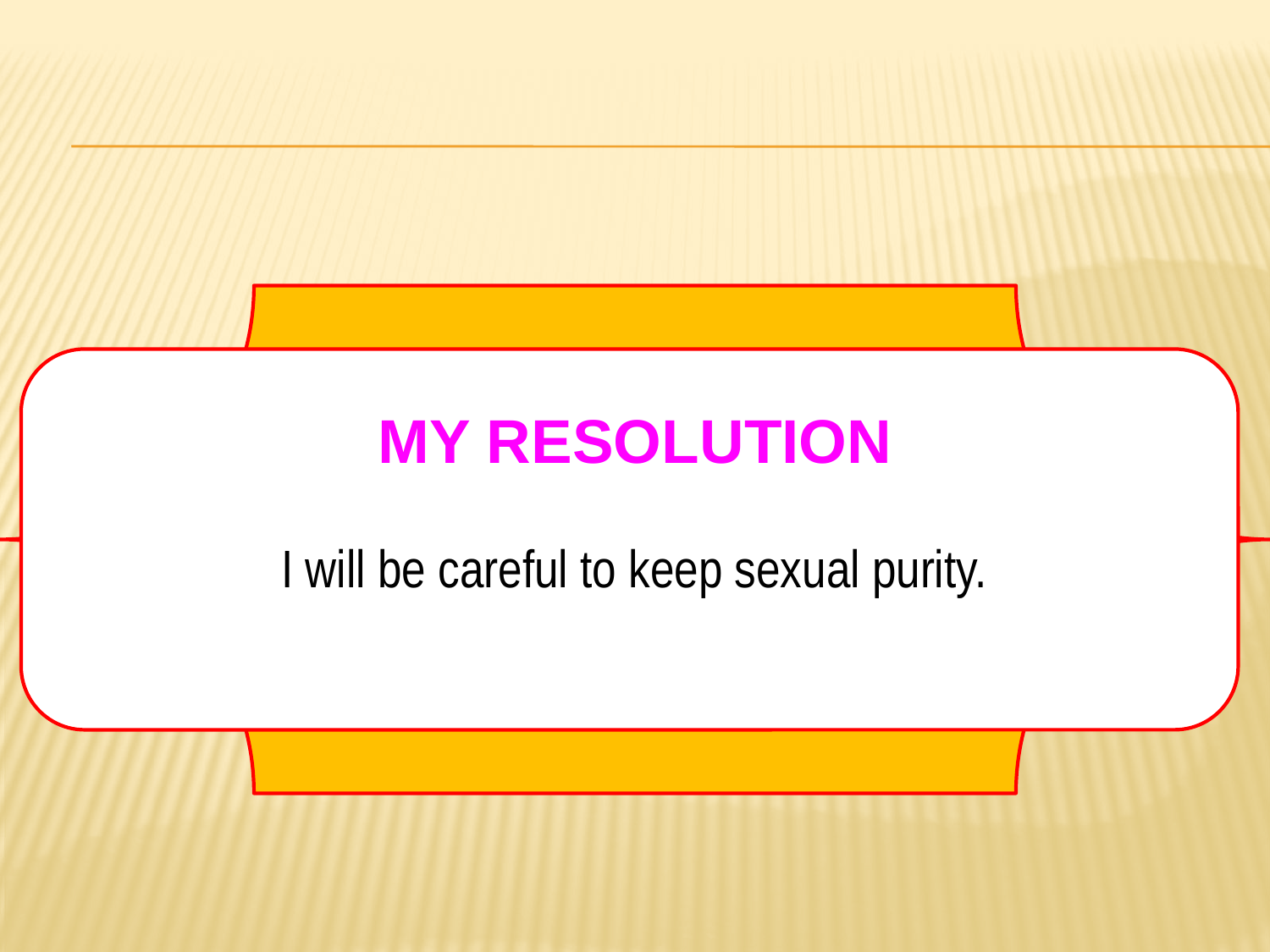

# MY resolution
I will be careful to keep sexual purity.